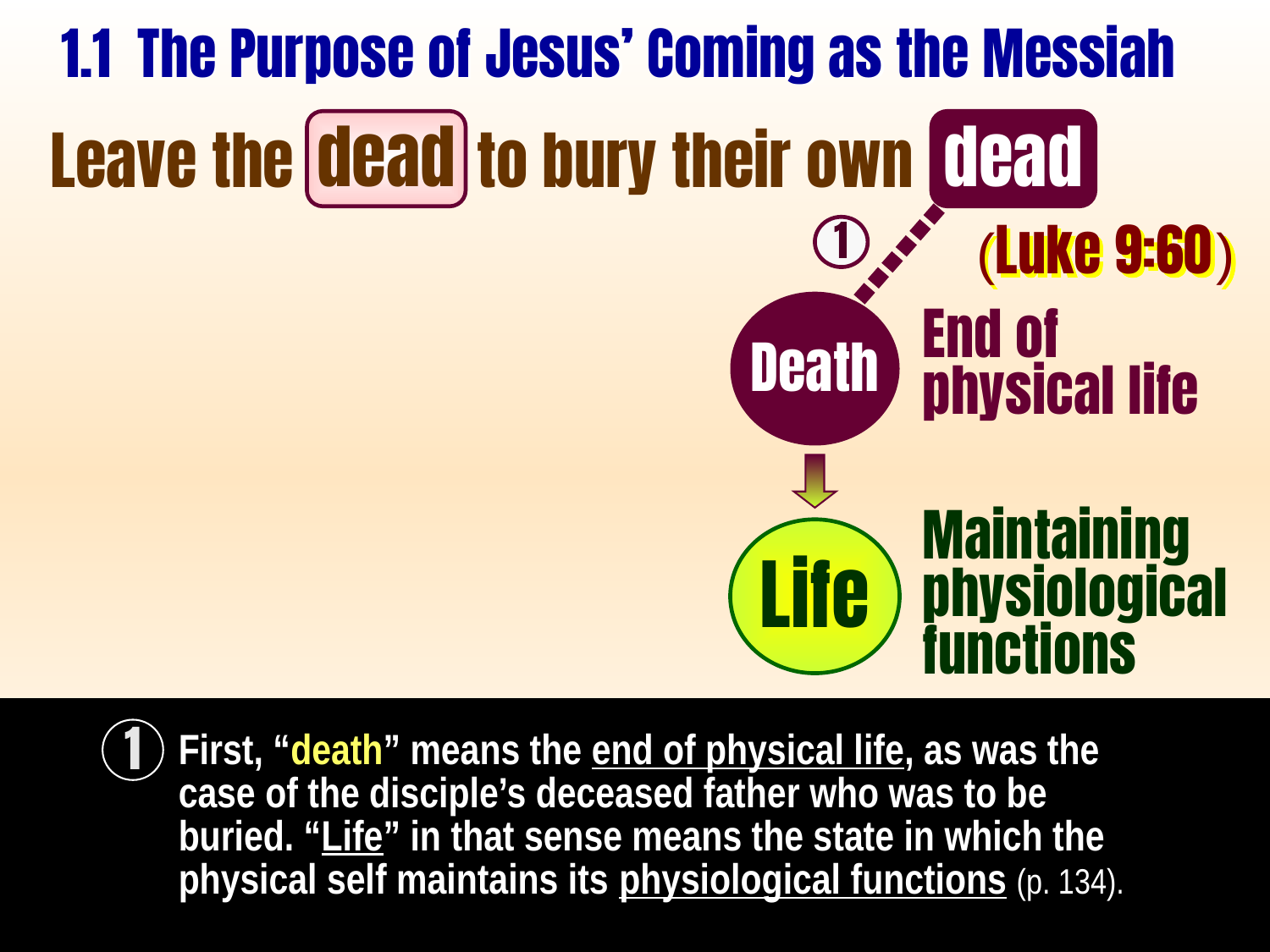

1.1  The Purpose of Jesus’ Coming as the Messiah
dead
dead
Leave the
to bury their own
(Luke 9:60 )
1
……..
Death
End of
physical life

Maintaining
physiological
functions
Life

1
First, “death” means the end of physical life, as was the case of the disciple’s deceased father who was to be buried. “Life” in that sense means the state in which the physical self maintains its physiological functions (p. 134).